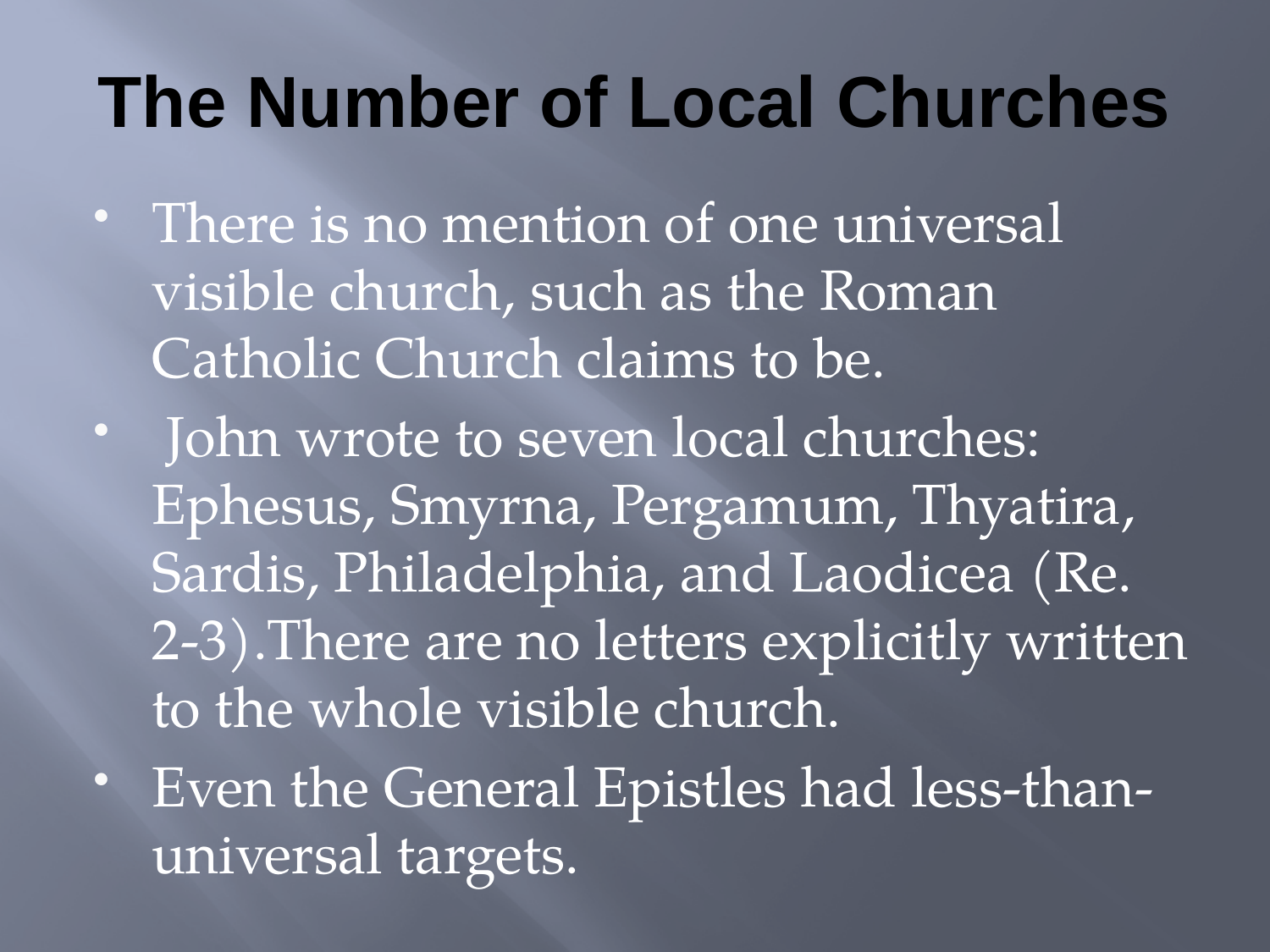

# The Number of Local Churches
There is no mention of one universal visible church, such as the Roman Catholic Church claims to be.
 John wrote to seven local churches: Ephesus, Smyrna, Pergamum, Thyatira, Sardis, Philadelphia, and Laodicea (Re. 2-3).There are no letters explicitly written to the whole visible church.
Even the General Epistles had less-than-universal targets.